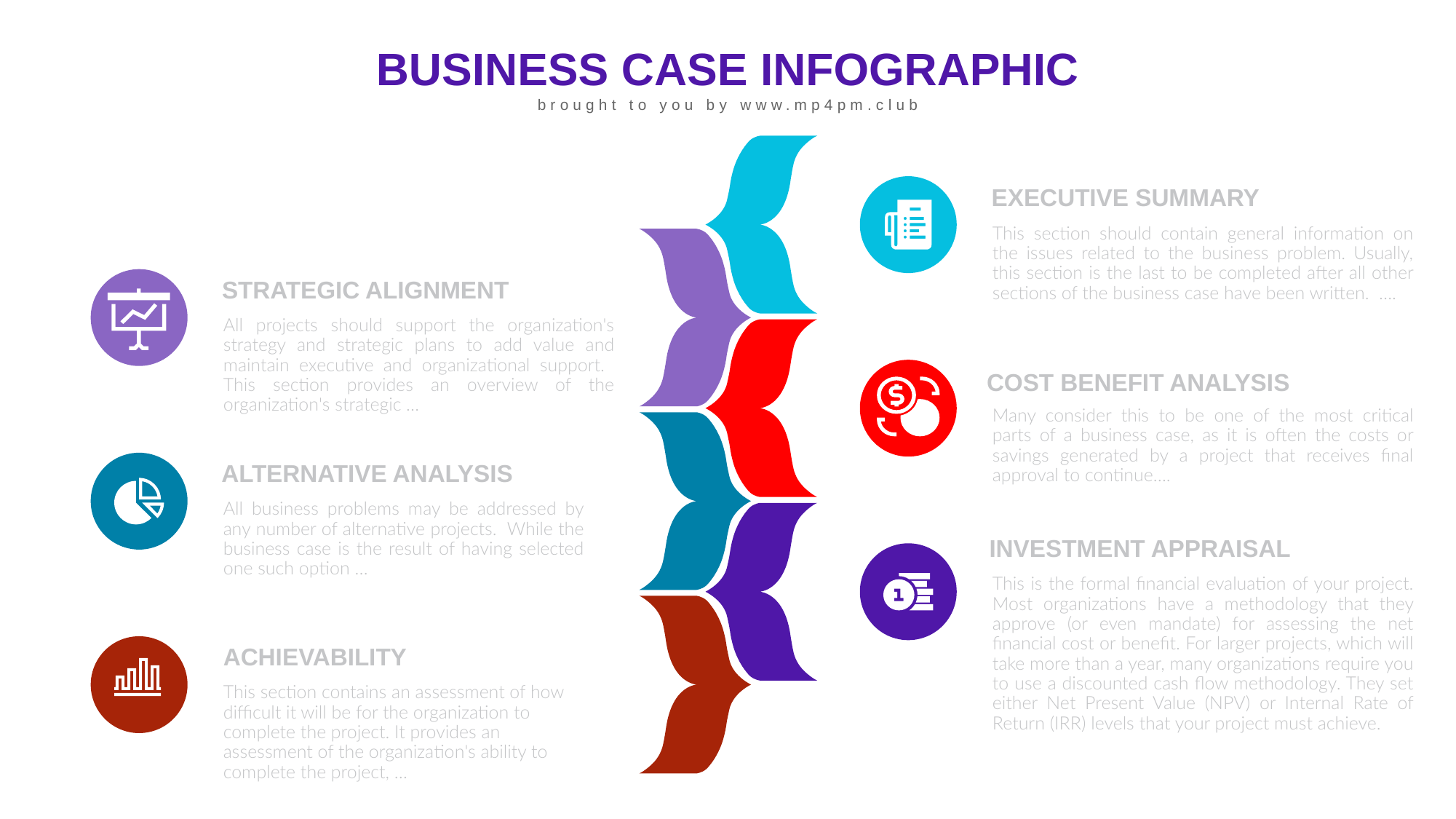

BUSINESS CASE INFOGRAPHIC
brought to you by www.mp4pm.club

EXECUTIVE SUMMARY

This section should contain general information on the issues related to the business problem. Usually, this section is the last to be completed after all other sections of the business case have been written.  ….

STRATEGIC ALIGNMENT

All projects should support the organization's strategy and strategic plans to add value and maintain executive and organizational support.  This section provides an overview of the organization's strategic …

COST BENEFIT ANALYSIS

Many consider this to be one of the most critical parts of a business case, as it is often the costs or savings generated by a project that receives final approval to continue….

ALTERNATIVE ANALYSIS

All business problems may be addressed by any number of alternative projects.  While the business case is the result of having selected one such option …

INVESTMENT APPRAISAL

This is the formal financial evaluation of your project. Most organizations have a methodology that they approve (or even mandate) for assessing the net financial cost or benefit. For larger projects, which will take more than a year, many organizations require you to use a discounted cash flow methodology. They set either Net Present Value (NPV) or Internal Rate of Return (IRR) levels that your project must achieve.

ACHIEVABILITY

This section contains an assessment of how difficult it will be for the organization to complete the project. It provides an assessment of the organization's ability to complete the project, …